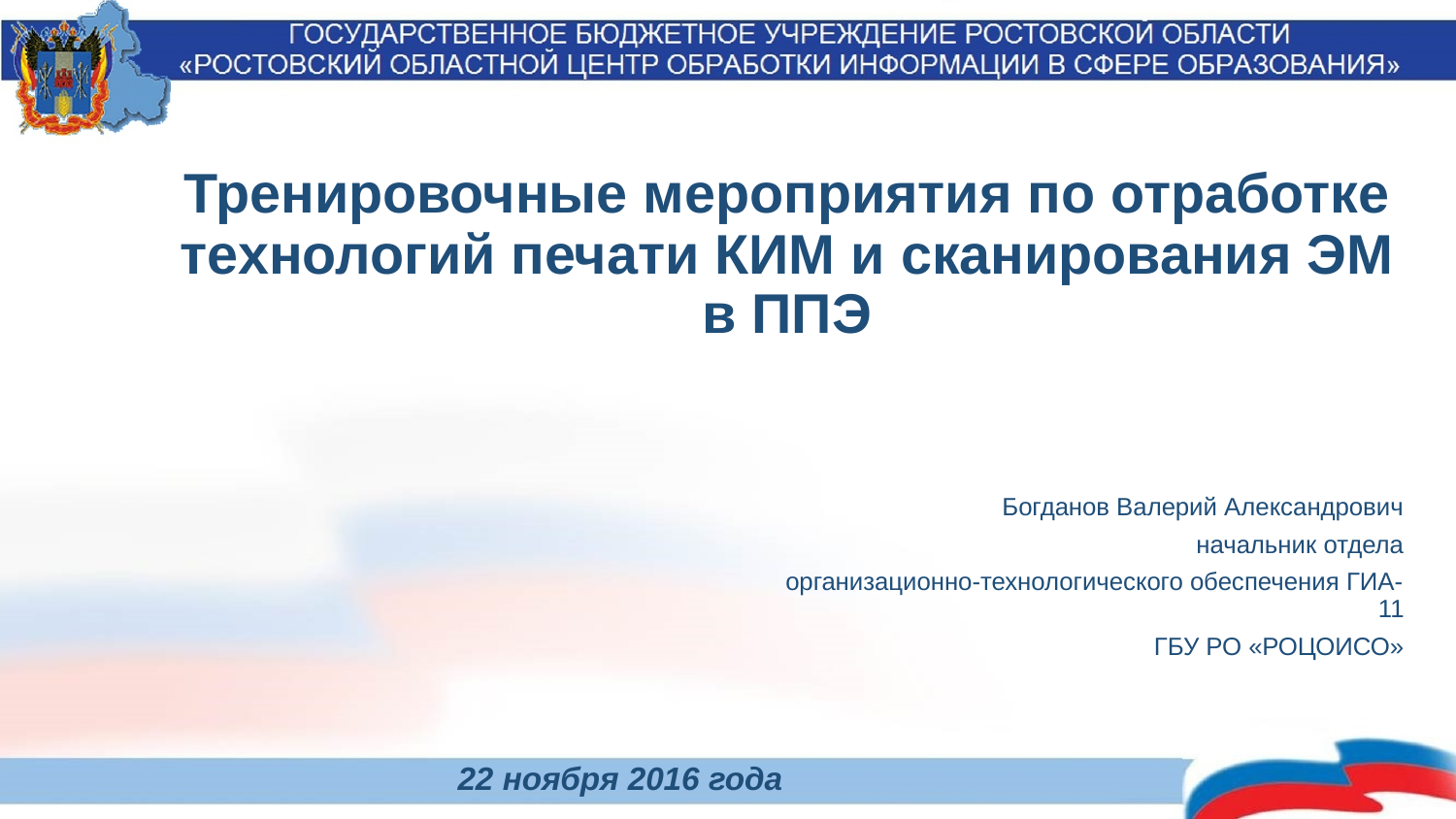

# Тренировочные мероприятия по отработке технологий печати КИМ и сканирования ЭМ в ППЭ
Богданов Валерий Александрович
начальник отдела
 организационно-технологического обеспечения ГИА-11
ГБУ РО «РОЦОИСО»
22 ноября 2016 года